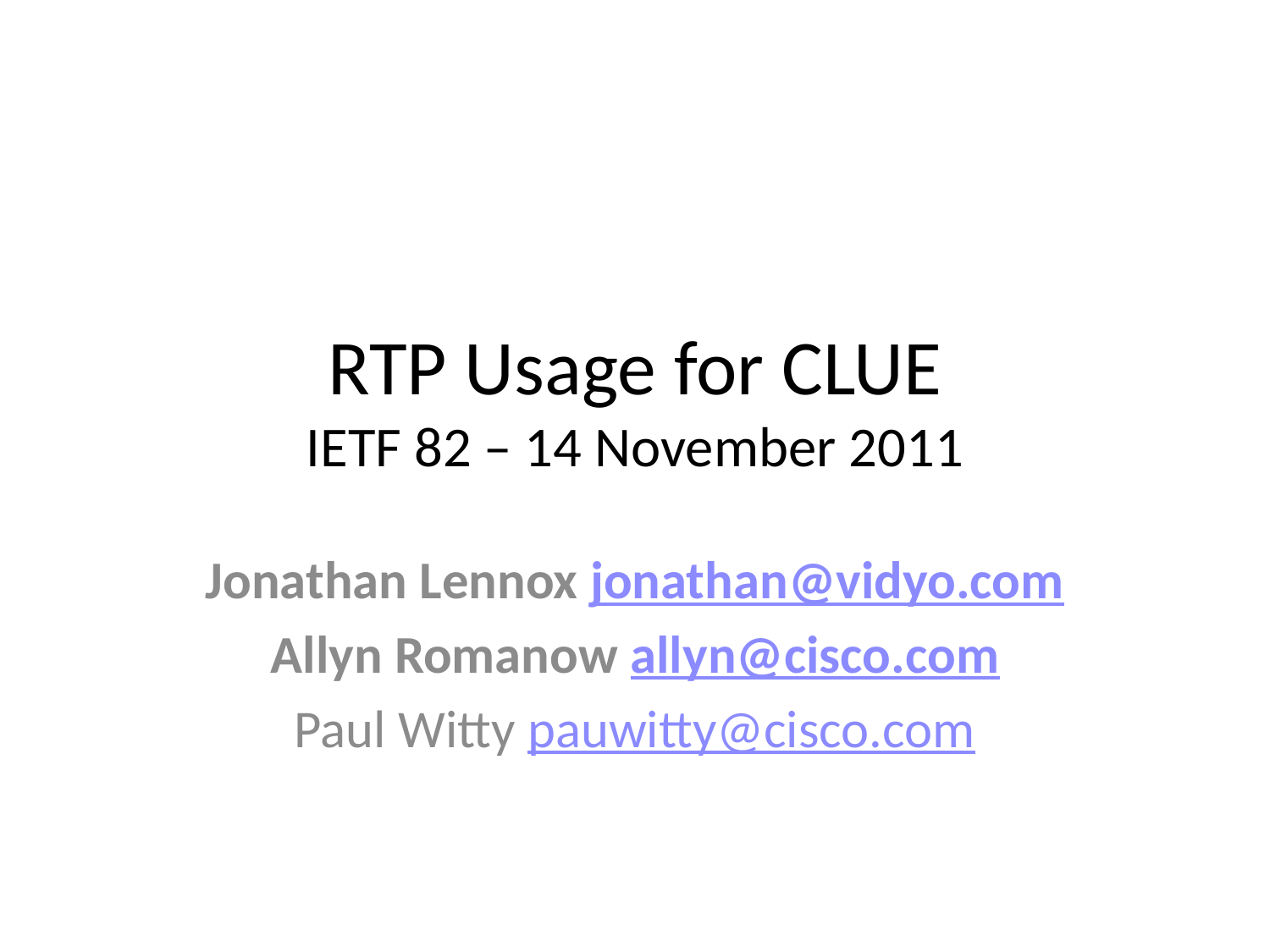

# RTP Usage for CLUE IETF 82 – 14 November 2011
Jonathan Lennox jonathan@vidyo.com
Allyn Romanow allyn@cisco.com
Paul Witty pauwitty@cisco.com